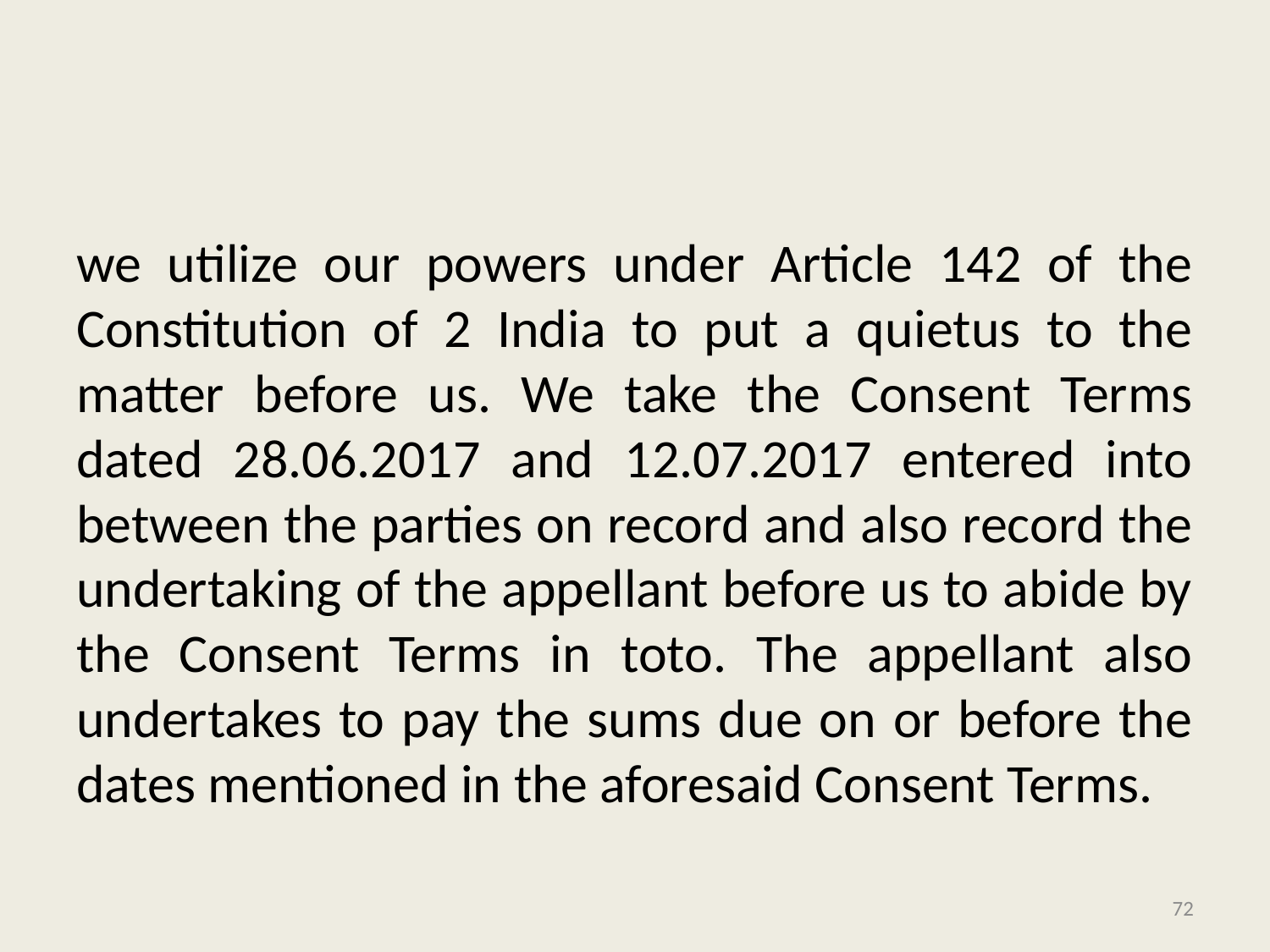

#
we utilize our powers under Article 142 of the Constitution of 2 India to put a quietus to the matter before us. We take the Consent Terms dated 28.06.2017 and 12.07.2017 entered into between the parties on record and also record the undertaking of the appellant before us to abide by the Consent Terms in toto. The appellant also undertakes to pay the sums due on or before the dates mentioned in the aforesaid Consent Terms.
72